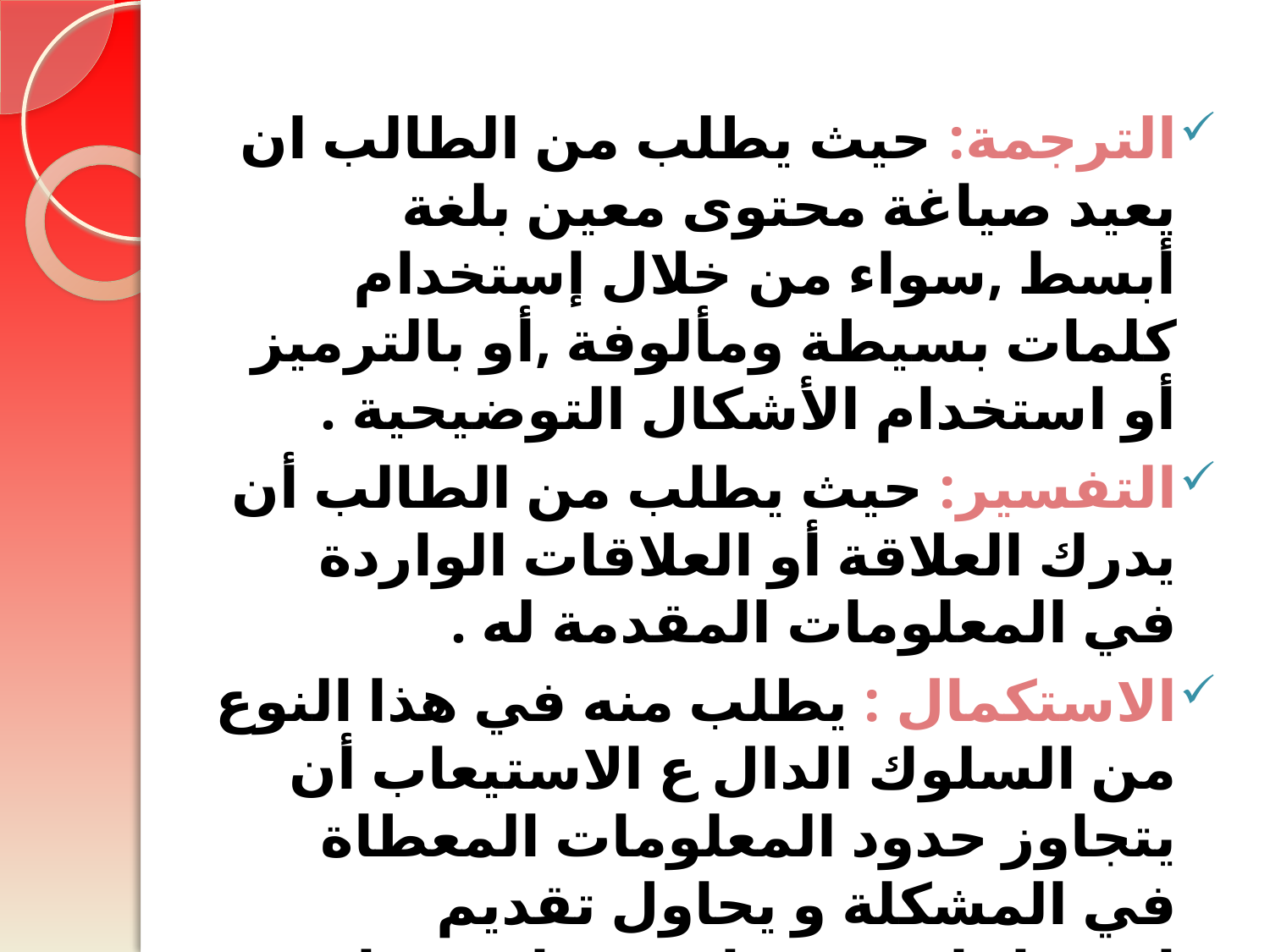

الترجمة: حيث يطلب من الطالب ان يعيد صياغة محتوى معين بلغة أبسط ,سواء من خلال إستخدام كلمات بسيطة ومألوفة ,أو بالترميز أو استخدام الأشكال التوضيحية .
التفسير: حيث يطلب من الطالب أن يدرك العلاقة أو العلاقات الواردة في المعلومات المقدمة له .
الاستكمال : يطلب منه في هذا النوع من السلوك الدال ع الاستيعاب أن يتجاوز حدود المعلومات المعطاة في المشكلة و يحاول تقديم استنتاجات وتنبؤات بعد استقراء المعلومات ومعاني الجزيئة المتوفرة .